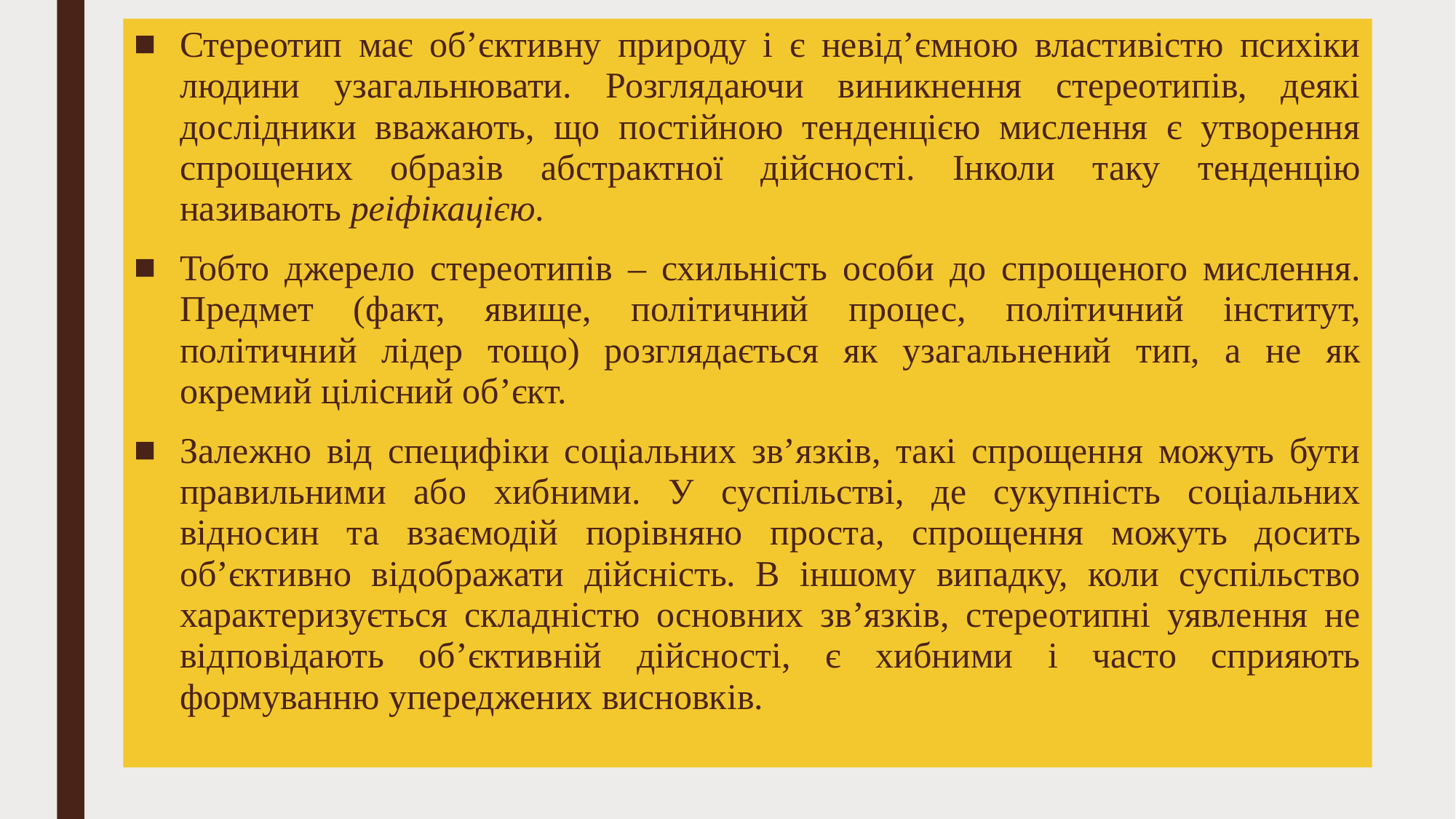

Стереотип має об’єктивну природу і є невід’ємною властивістю психіки людини узагальнювати. Розглядаючи виникнення стереотипів, деякі дослідники вважають, що постійною тенденцією мислення є утворення спрощених образів абстрактної дійсності. Інколи таку тенденцію називають реіфікацією.
Тобто джерело стереотипів – схильність особи до спрощеного мислення. Предмет (факт, явище, політичний процес, політичний інститут, політичний лідер тощо) розглядається як узагальнений тип, а не як окремий цілісний об’єкт.
Залежно від специфіки соціальних зв’язків, такі спрощення можуть бути правильними або хибними. У суспільстві, де сукупність соціальних відносин та взаємодій порівняно проста, спрощення можуть досить об’єктивно відображати дійсність. В іншому випадку, коли суспільство характеризується складністю основних зв’язків, стереотипні уявлення не відповідають об’єктивній дійсності, є хибними і часто сприяють формуванню упереджених висновків.